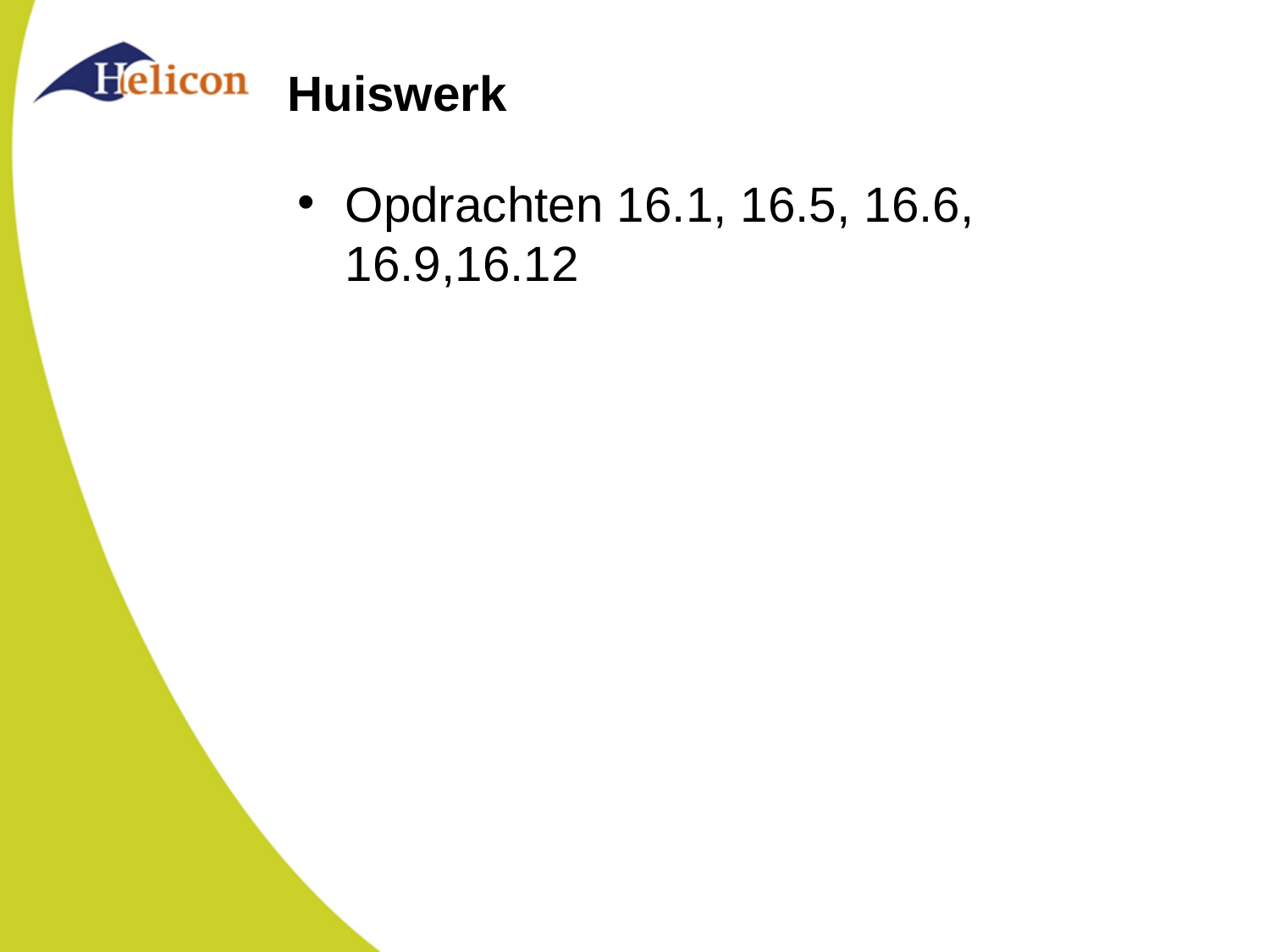

# Huiswerk
Opdrachten 16.1, 16.5, 16.6, 16.9,16.12